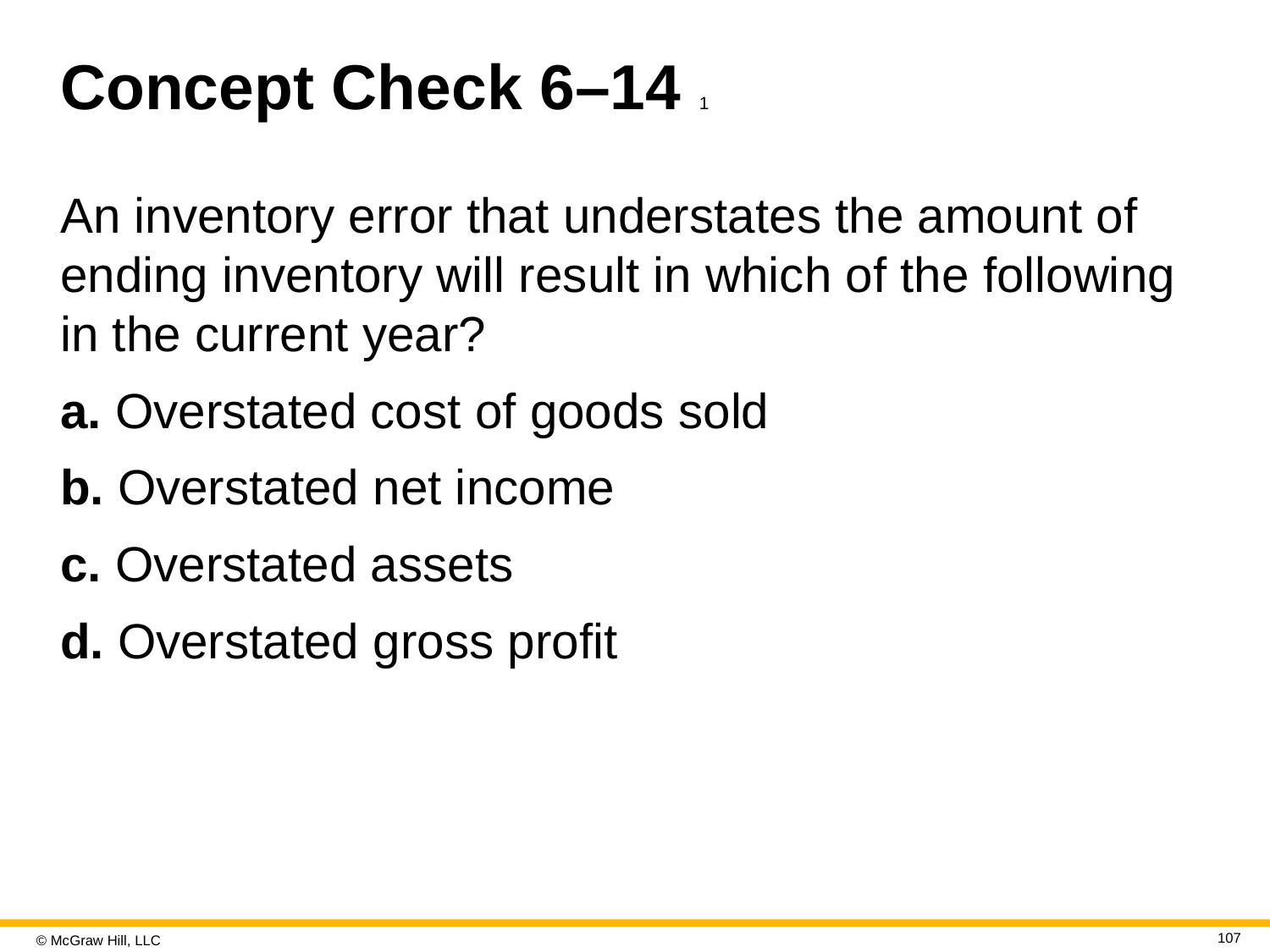

# Concept Check 6–14 1
An inventory error that understates the amount of ending inventory will result in which of the following in the current year?
a. Overstated cost of goods sold
b. Overstated net income
c. Overstated assets
d. Overstated gross profit
107